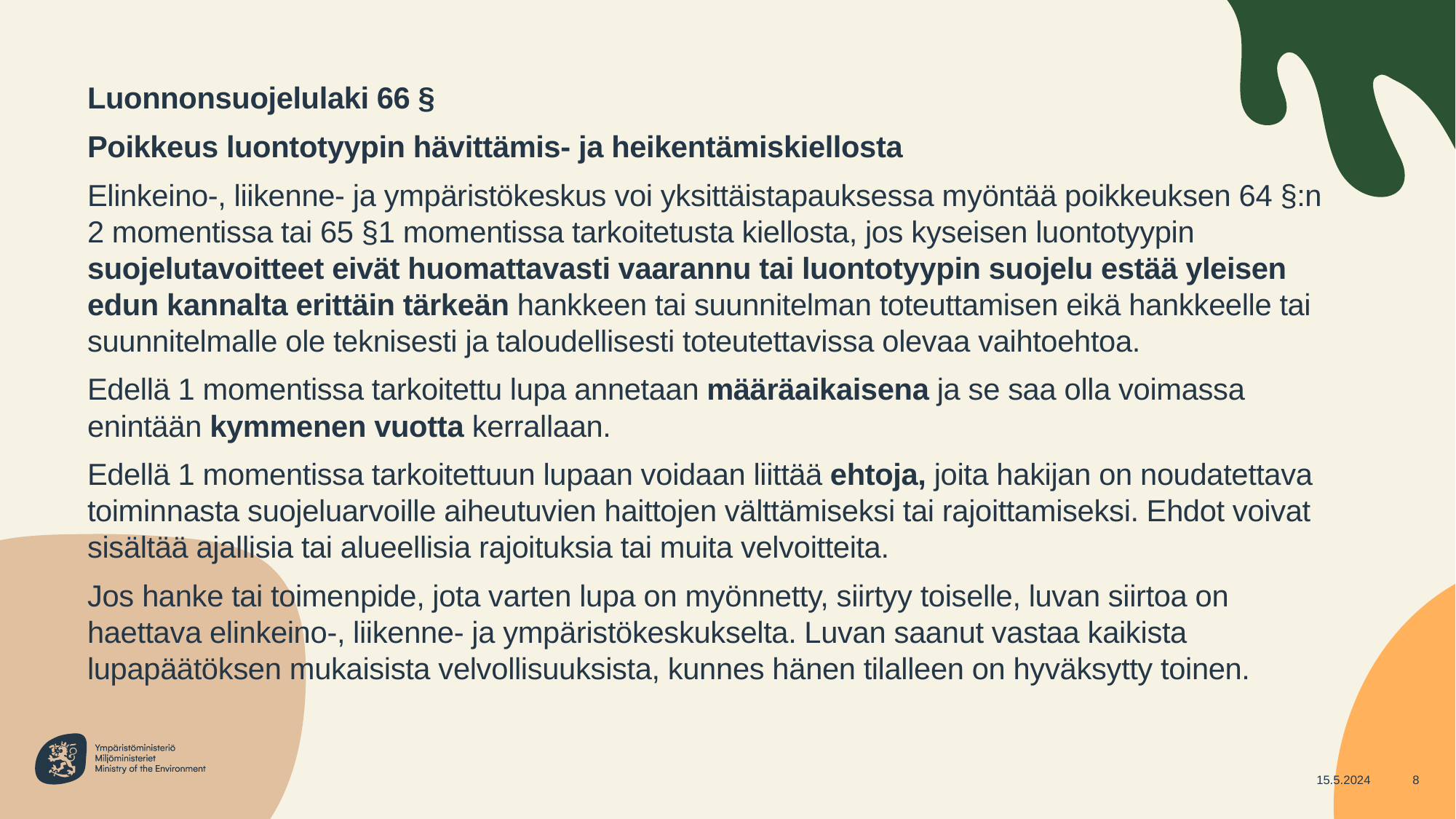

Luonnonsuojelulaki 66 §
Poikkeus luontotyypin hävittämis- ja heikentämiskiellosta
Elinkeino-, liikenne- ja ympäristökeskus voi yksittäistapauksessa myöntää poikkeuksen 64 §:n 2 momentissa tai 65 §1 momentissa tarkoitetusta kiellosta, jos kyseisen luontotyypin suojelutavoitteet eivät huomattavasti vaarannu tai luontotyypin suojelu estää yleisen edun kannalta erittäin tärkeän hankkeen tai suunnitelman toteuttamisen eikä hankkeelle tai suunnitelmalle ole teknisesti ja taloudellisesti toteutettavissa olevaa vaihtoehtoa.
Edellä 1 momentissa tarkoitettu lupa annetaan määräaikaisena ja se saa olla voimassa enintään kymmenen vuotta kerrallaan.
Edellä 1 momentissa tarkoitettuun lupaan voidaan liittää ehtoja, joita hakijan on noudatettava toiminnasta suojeluarvoille aiheutuvien haittojen välttämiseksi tai rajoittamiseksi. Ehdot voivat sisältää ajallisia tai alueellisia rajoituksia tai muita velvoitteita.
Jos hanke tai toimenpide, jota varten lupa on myönnetty, siirtyy toiselle, luvan siirtoa on haettava elinkeino-, liikenne- ja ympäristökeskukselta. Luvan saanut vastaa kaikista lupapäätöksen mukaisista velvollisuuksista, kunnes hänen tilalleen on hyväksytty toinen.

15.5.2024
8